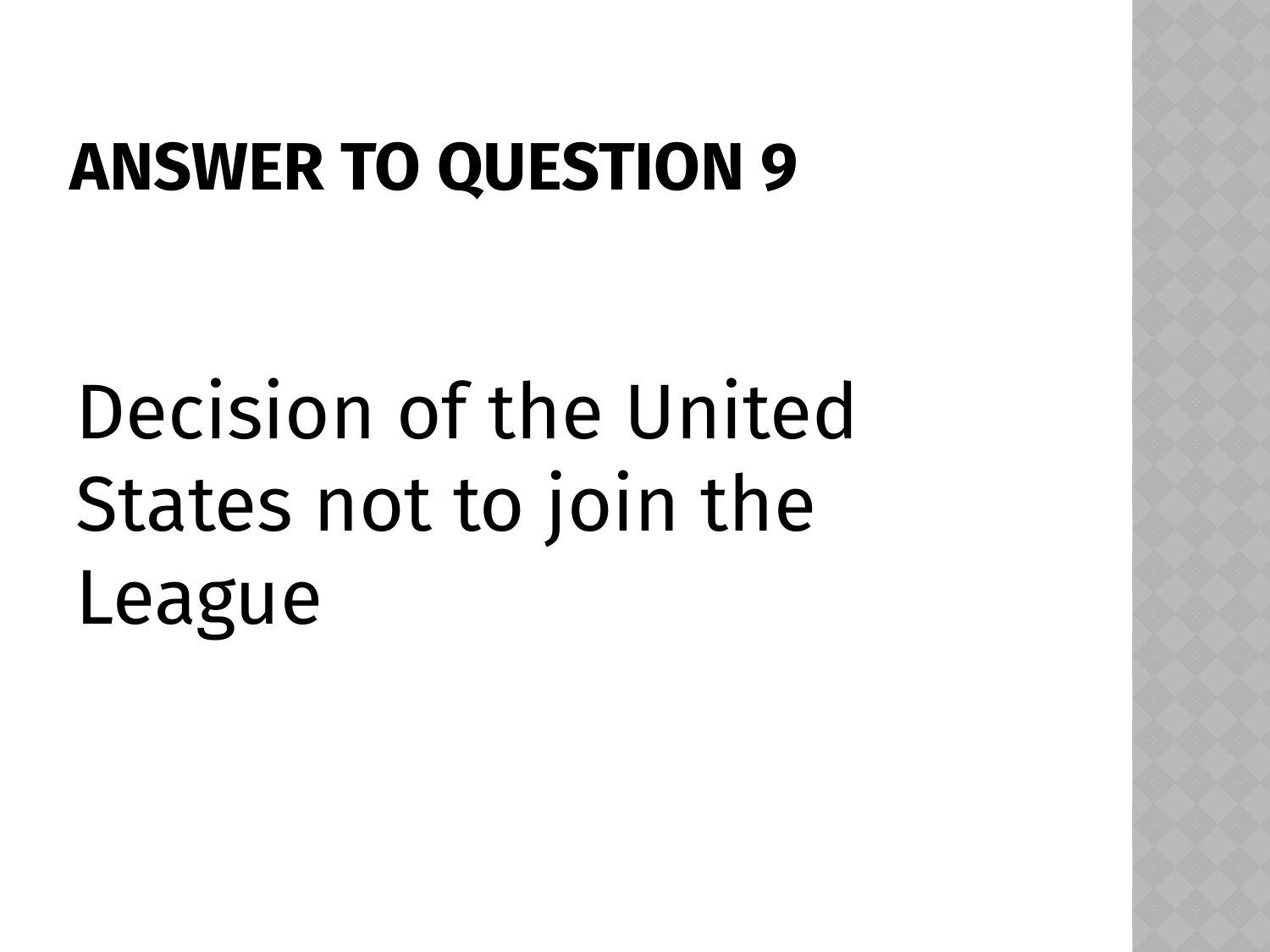

# Answer to Question 9

Decision of the United States not to join the League